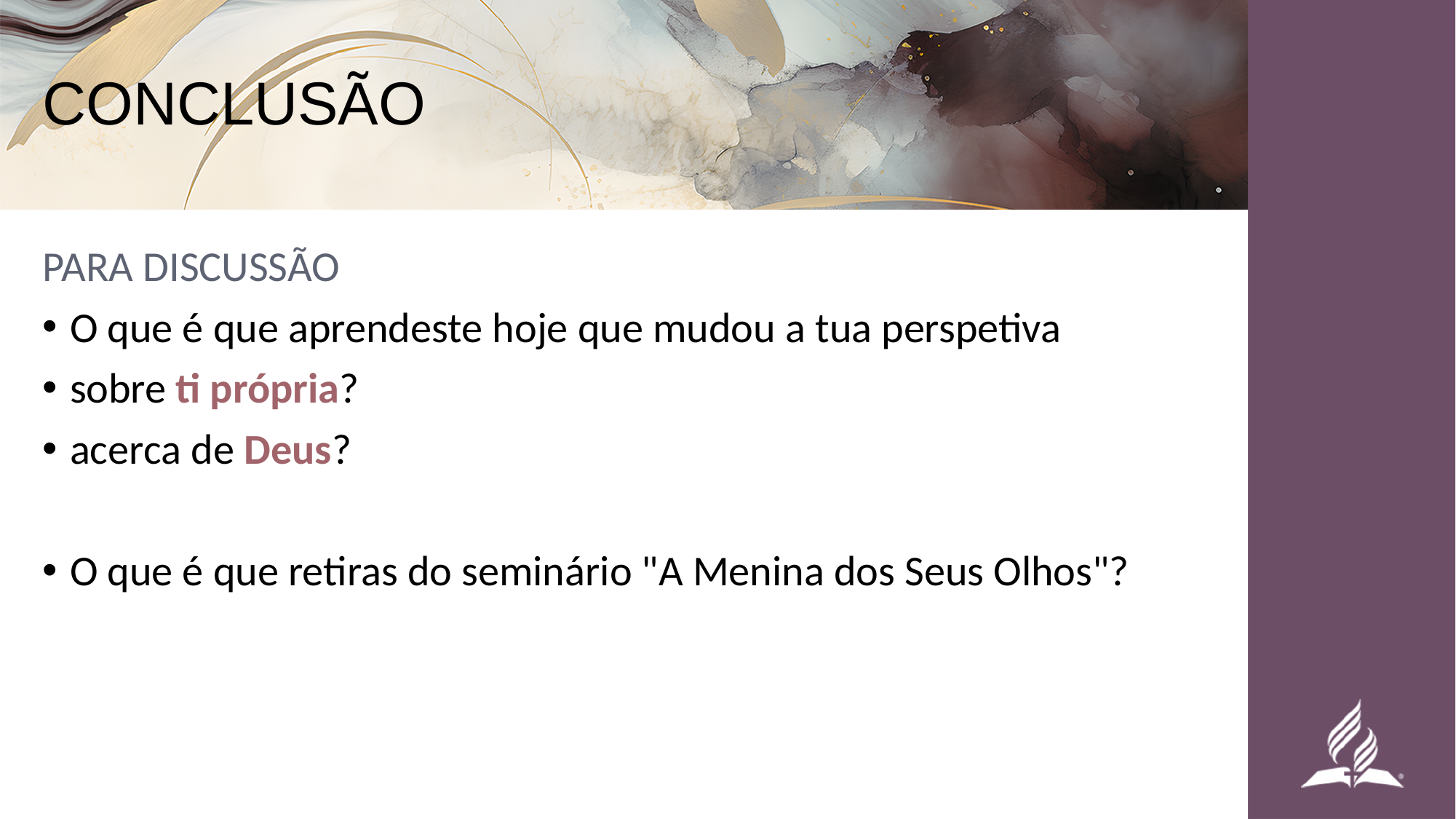

# CONCLUSÃO
PARA DISCUSSÃO
O que é que aprendeste hoje que mudou a tua perspetiva
sobre ti própria?
acerca de Deus?

O que é que retiras do seminário "A Menina dos Seus Olhos"?